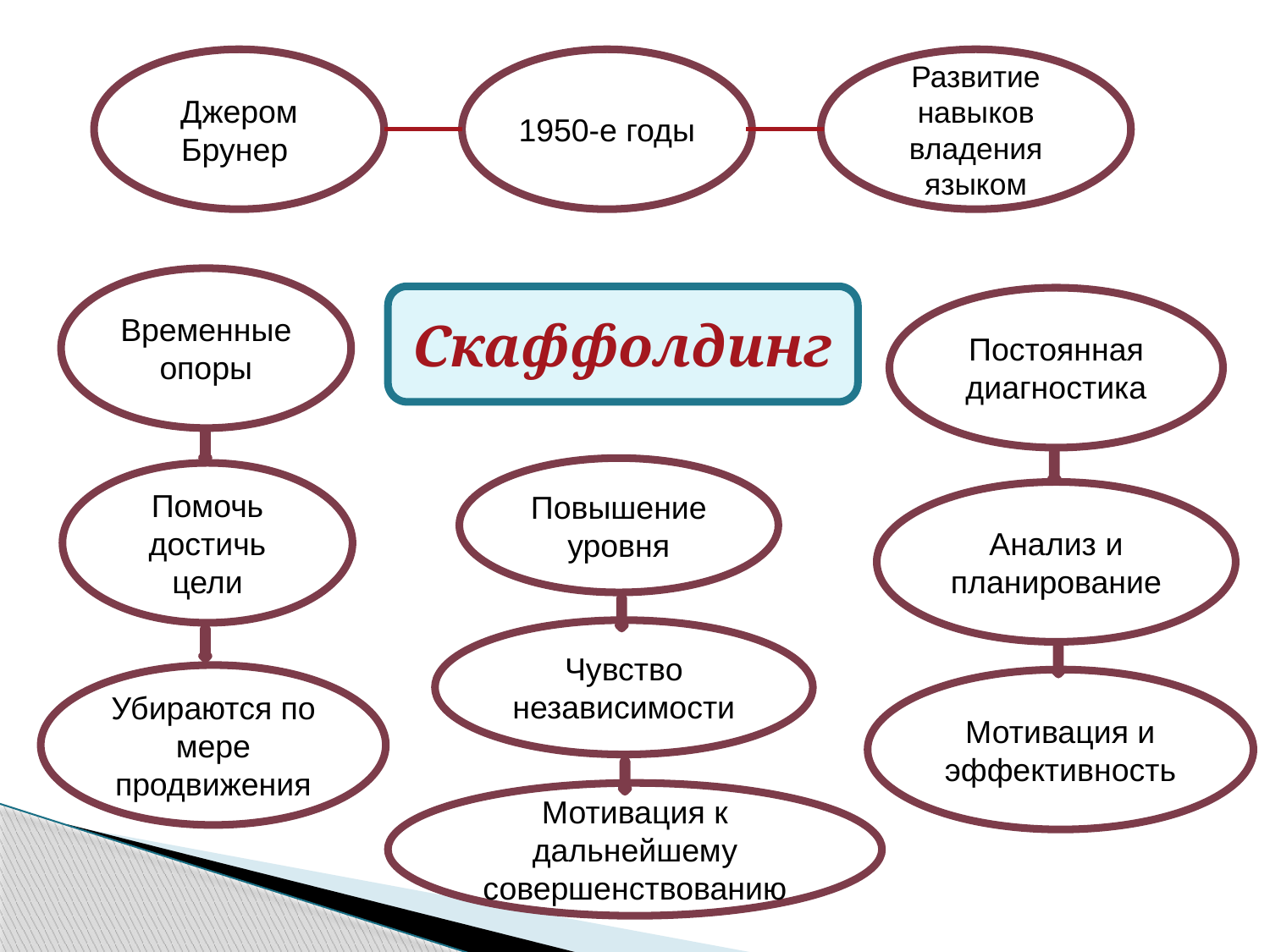

Джером Брунер
1950-е годы
Развитие навыков владения языком
Временные опоры
Скаффолдинг
Постоянная диагностика

Повышение уровня
Помочь достичь цели
Анализ и планирование

Чувство независимости

Убираются по мере продвижения
Мотивация и эффективность

Мотивация к дальнейшему совершенствованию